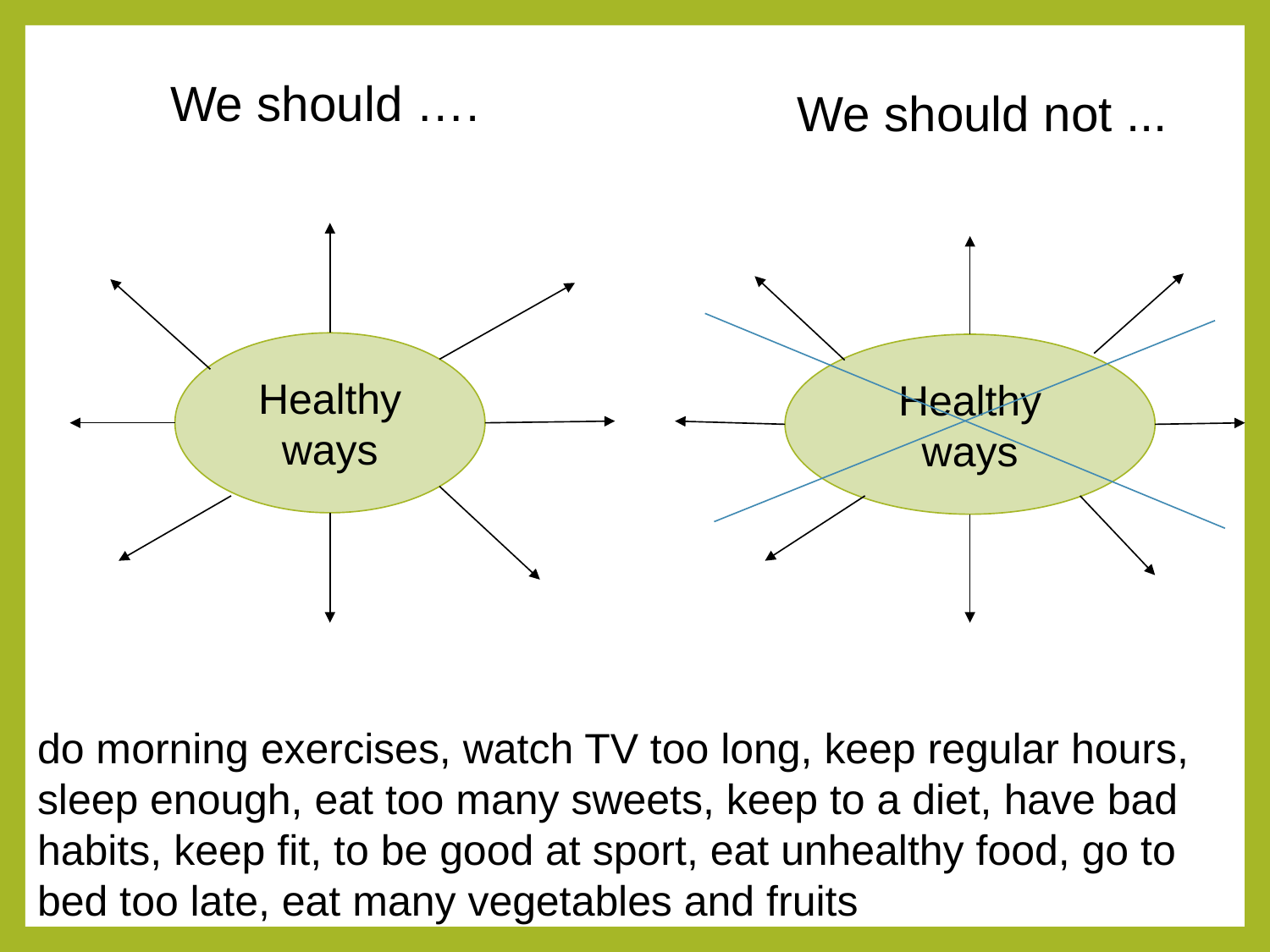

We should ….
We should not ...
Healthy ways
Healthy ways
do morning exercises, watch TV too long, keep regular hours, sleep enough, eat too many sweets, keep to a diet, have bad habits, keep fit, to be good at sport, eat unhealthy food, go to bed too late, eat many vegetables and fruits